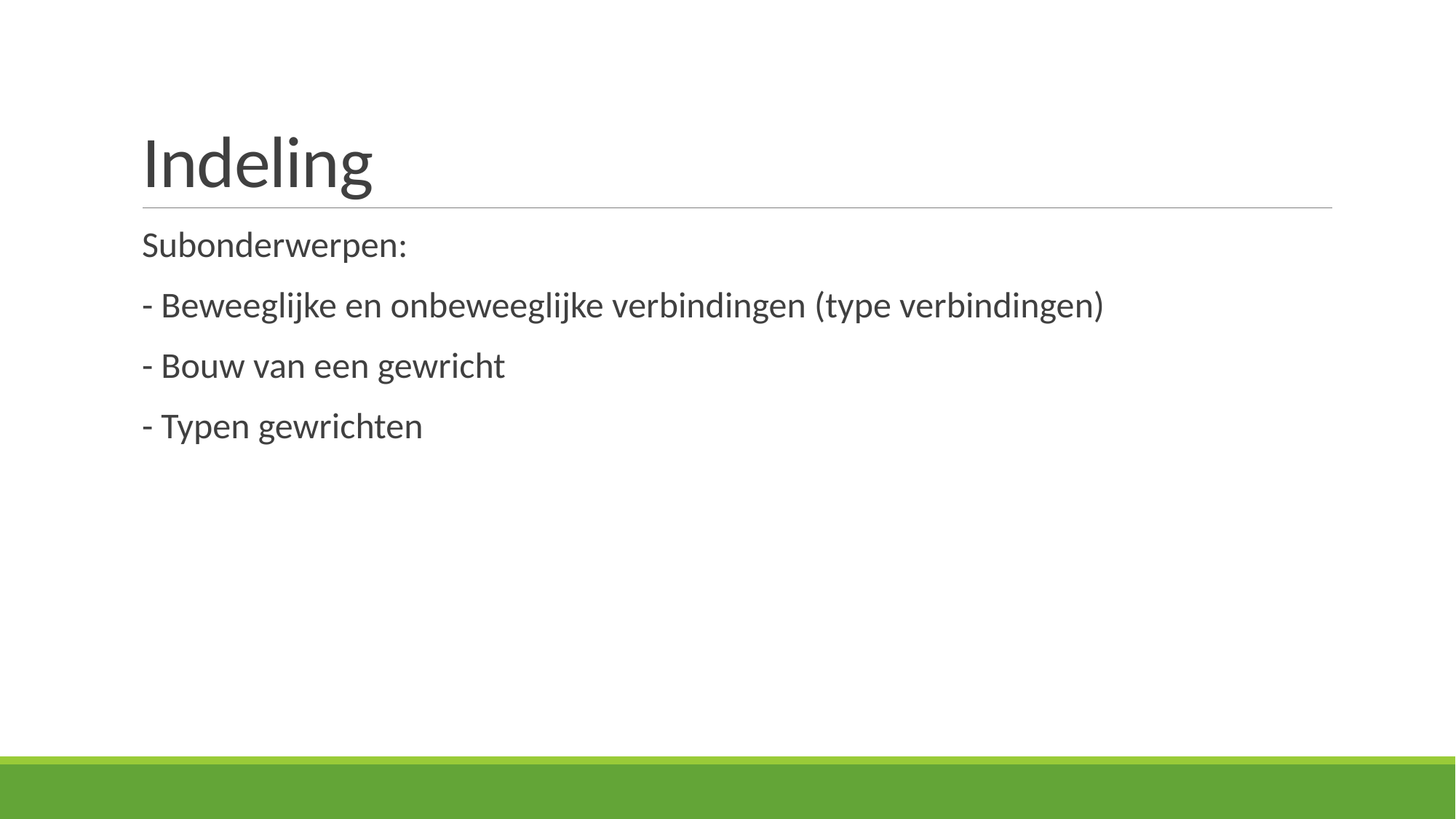

# Indeling
Subonderwerpen:
- Beweeglijke en onbeweeglijke verbindingen (type verbindingen)
- Bouw van een gewricht
- Typen gewrichten